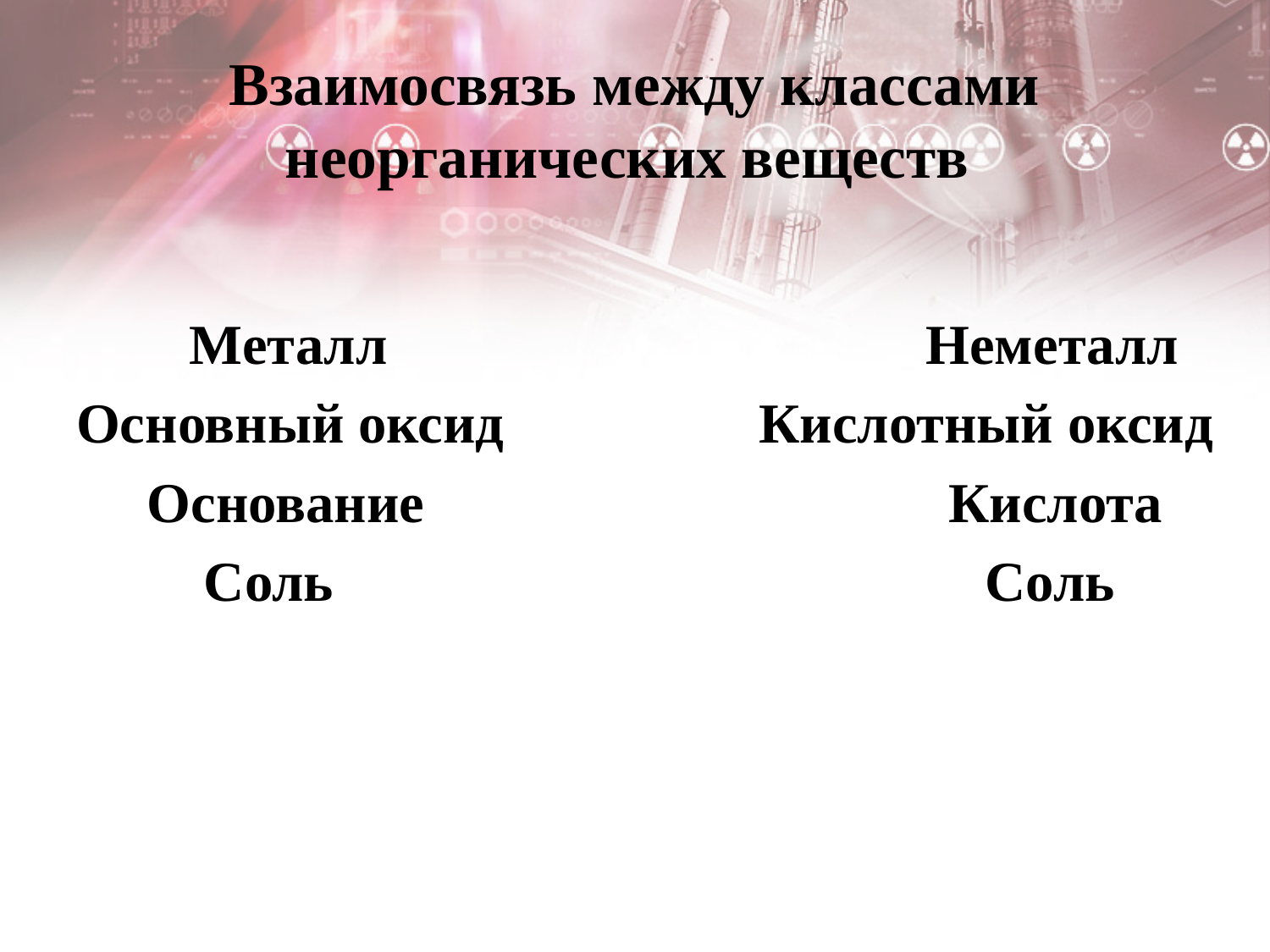

# Взаимосвязь между классами неорганических веществ

        Металл                                      Неметалл
Основный оксид                  Кислотный оксид
     Основание                                     Кислота
         Соль                                              Соль